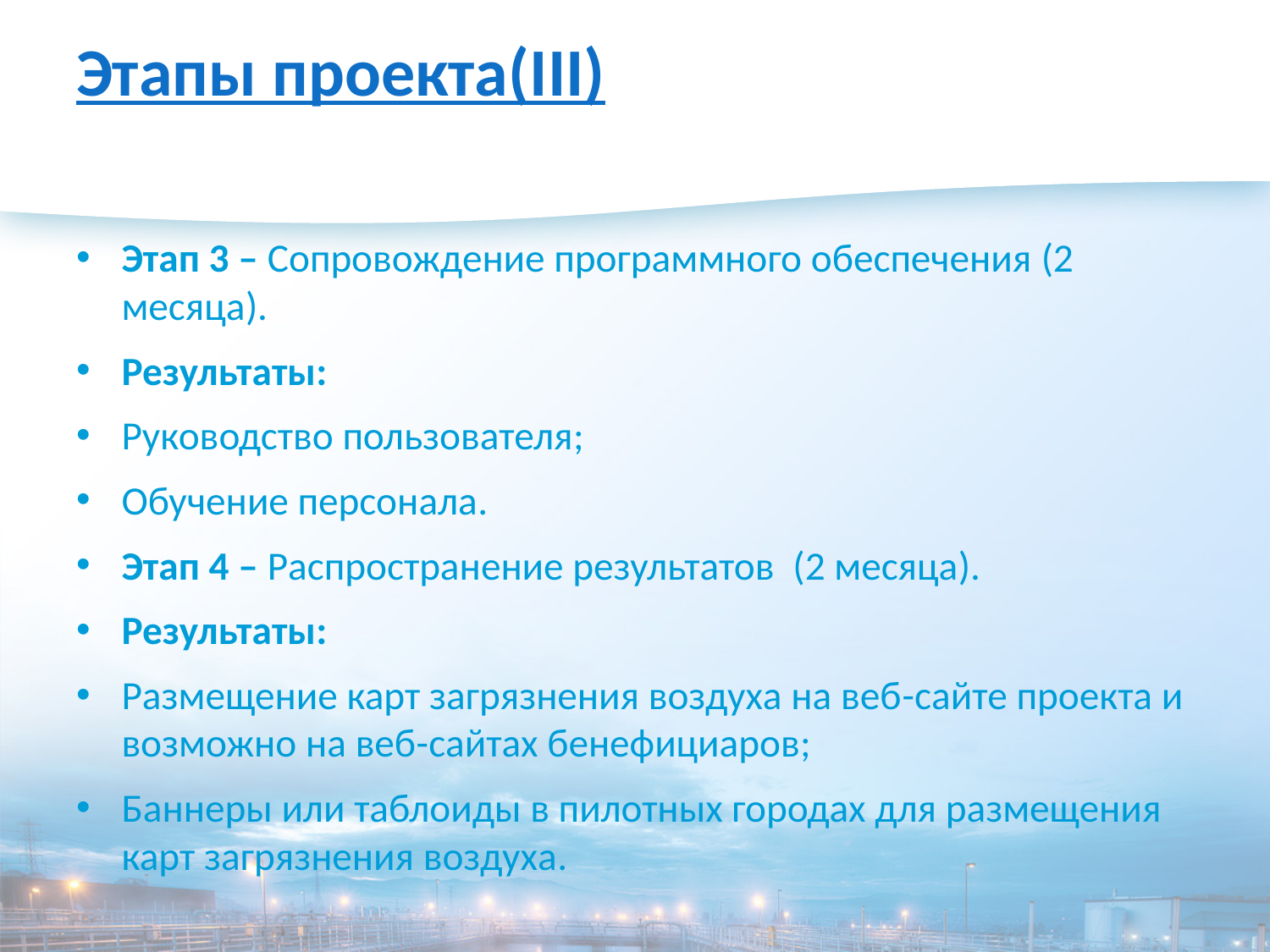

# Этапы проекта(III)
Этап 3 – Сопровождение программного обеспечения (2 месяца).
Результаты:
Руководство пользователя;
Обучение персонала.
Этап 4 – Распространение результатов  (2 месяца).
Результаты:
Размещение карт загрязнения воздуха на веб-сайте проекта и возможно на веб-сайтах бенефициаров;
Баннеры или таблоиды в пилотных городах для размещения карт загрязнения воздуха.